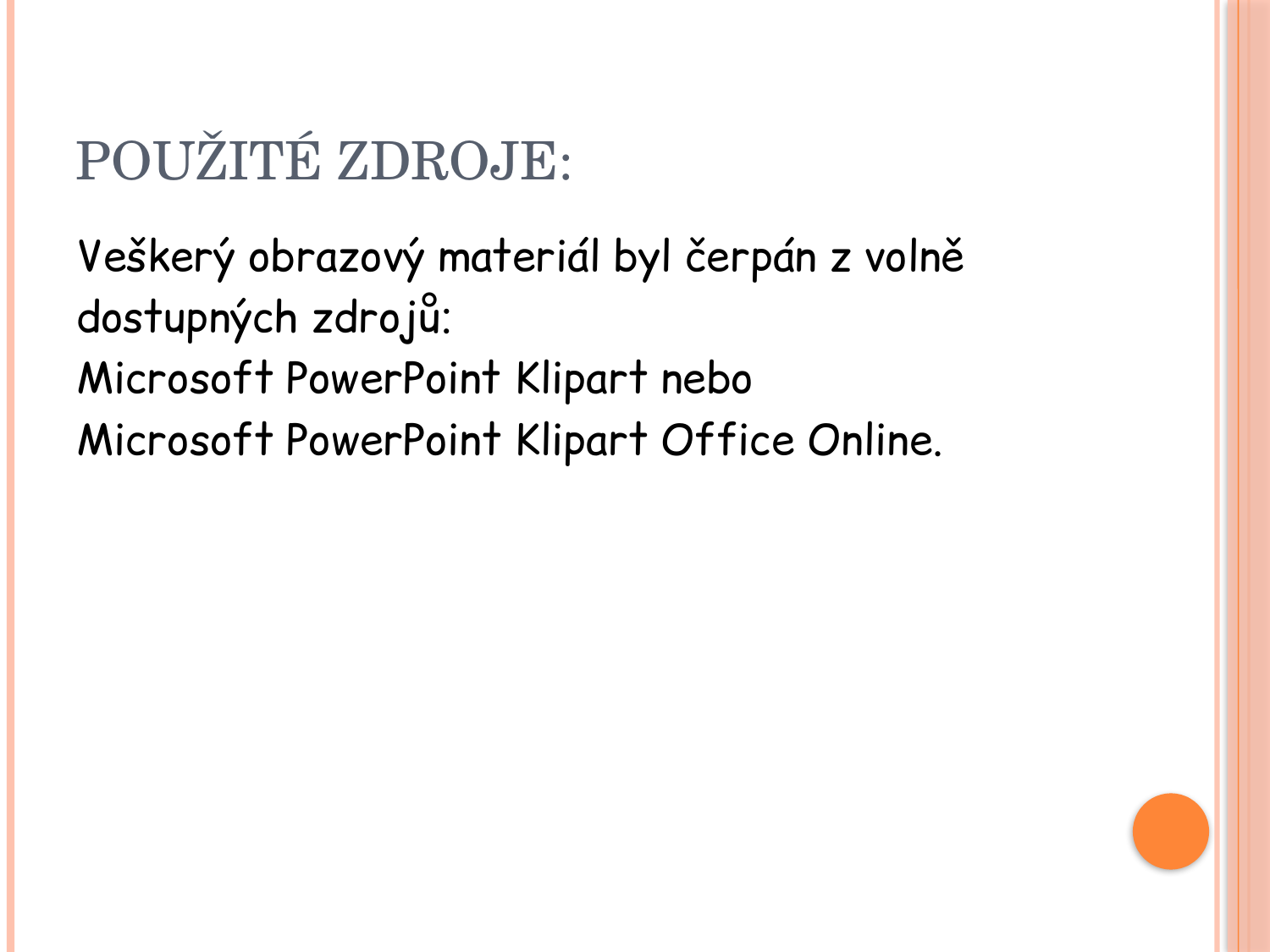

# POUŽITÉ ZDROJE:
Veškerý obrazový materiál byl čerpán z volně
dostupných zdrojů:
Microsoft PowerPoint Klipart nebo
Microsoft PowerPoint Klipart Office Online.